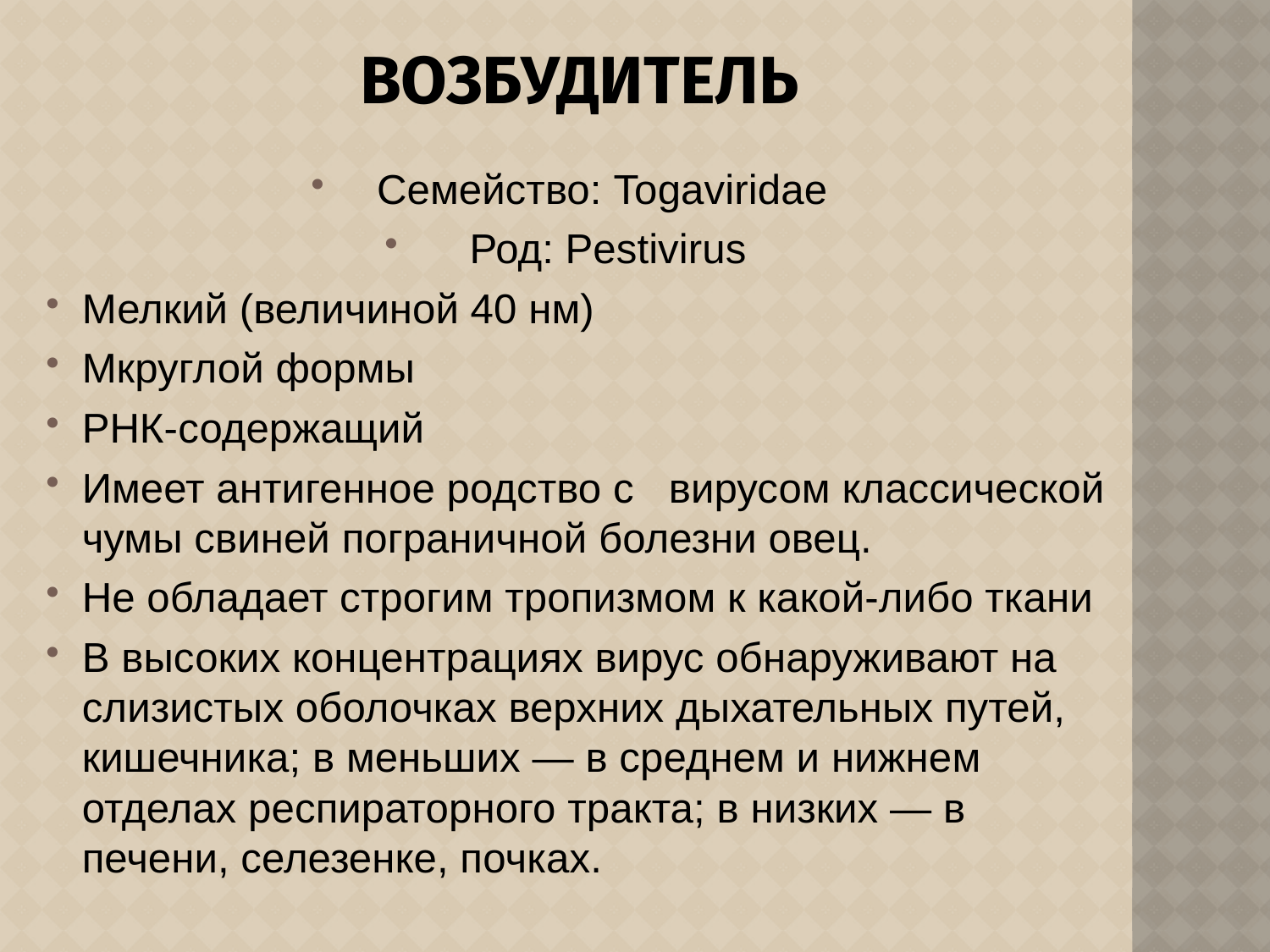

# Возбудитель
Семейство: Togaviridae
 Род: Pestivirus
Мелкий (величиной 40 нм)
Мкруглой формы
РНК-содержащий
Имеет антигенное родство с   вирусом классической чумы свиней пограничной болезни овец.
Не обладает строгим тропизмом к какой-либо ткани
В высоких концентрациях вирус обнаруживают на слизистых оболочках верхних дыхательных путей, кишечника; в меньших — в среднем и нижнем отделах респираторного тракта; в низких — в печени, селезенке, почках.